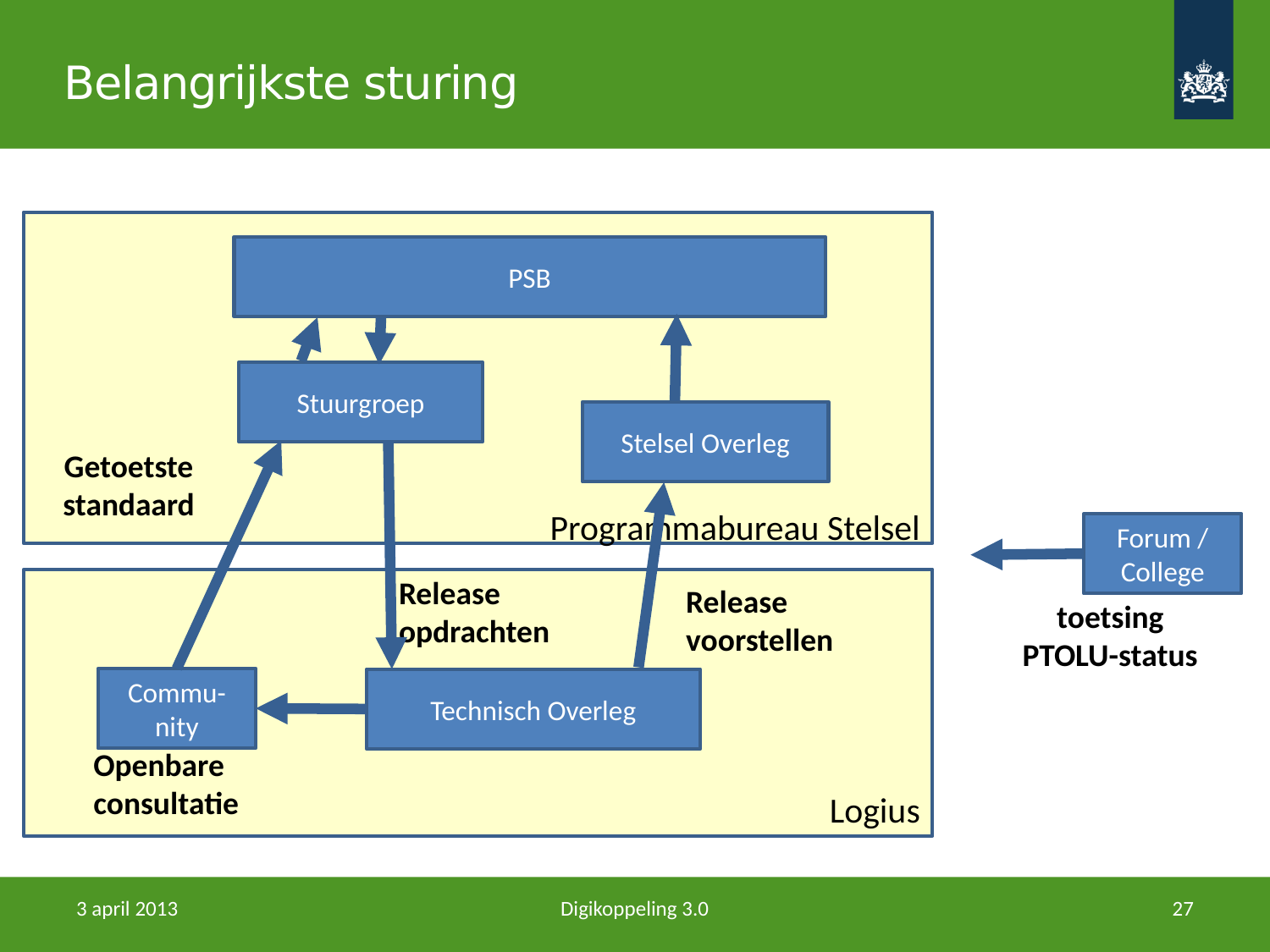

# Belangrijkste sturing

Programmabureau Stelsel
PSB
Stuurgroep
Stelsel Overleg
Getoetste standaard
Forum / College
Release
opdrachten

Logius
Release
voorstellen
toetsing
PTOLU-status
Commu-nity
Technisch Overleg
Openbare
consultatie
3 april 2013
Digikoppeling 3.0
27